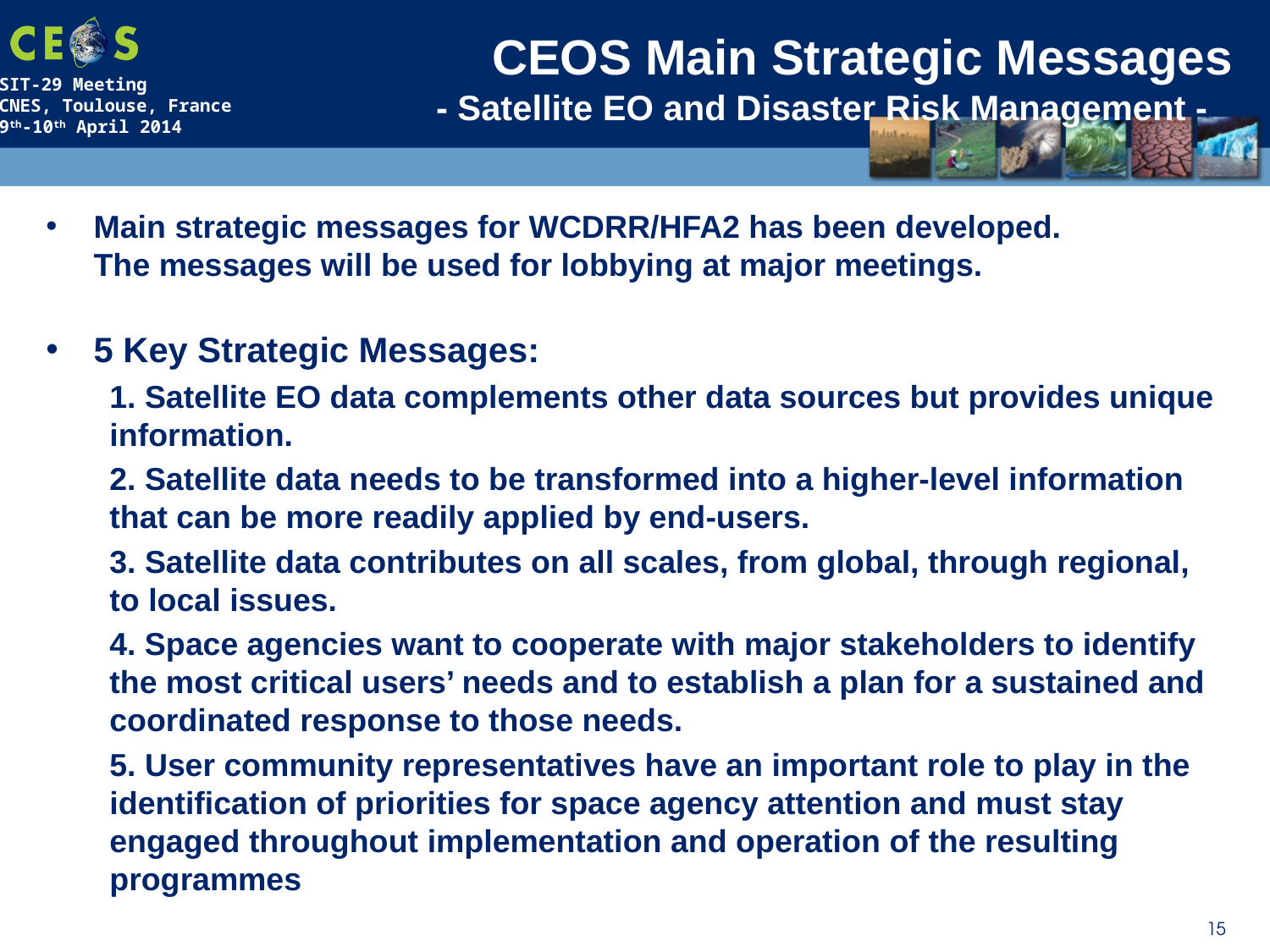

# CEOS Main Strategic Messages - Satellite EO and Disaster Risk Management -
Main strategic messages for WCDRR/HFA2 has been developed.
The messages will be used for lobbying at major meetings.
5 Key Strategic Messages:
1. Satellite EO data complements other data sources but provides unique information.
2. Satellite data needs to be transformed into a higher-level information that can be more readily applied by end-users.
3. Satellite data contributes on all scales, from global, through regional, to local issues.
4. Space agencies want to cooperate with major stakeholders to identify the most critical users’ needs and to establish a plan for a sustained and coordinated response to those needs.
5. User community representatives have an important role to play in the identification of priorities for space agency attention and must stay engaged throughout implementation and operation of the resulting programmes

15